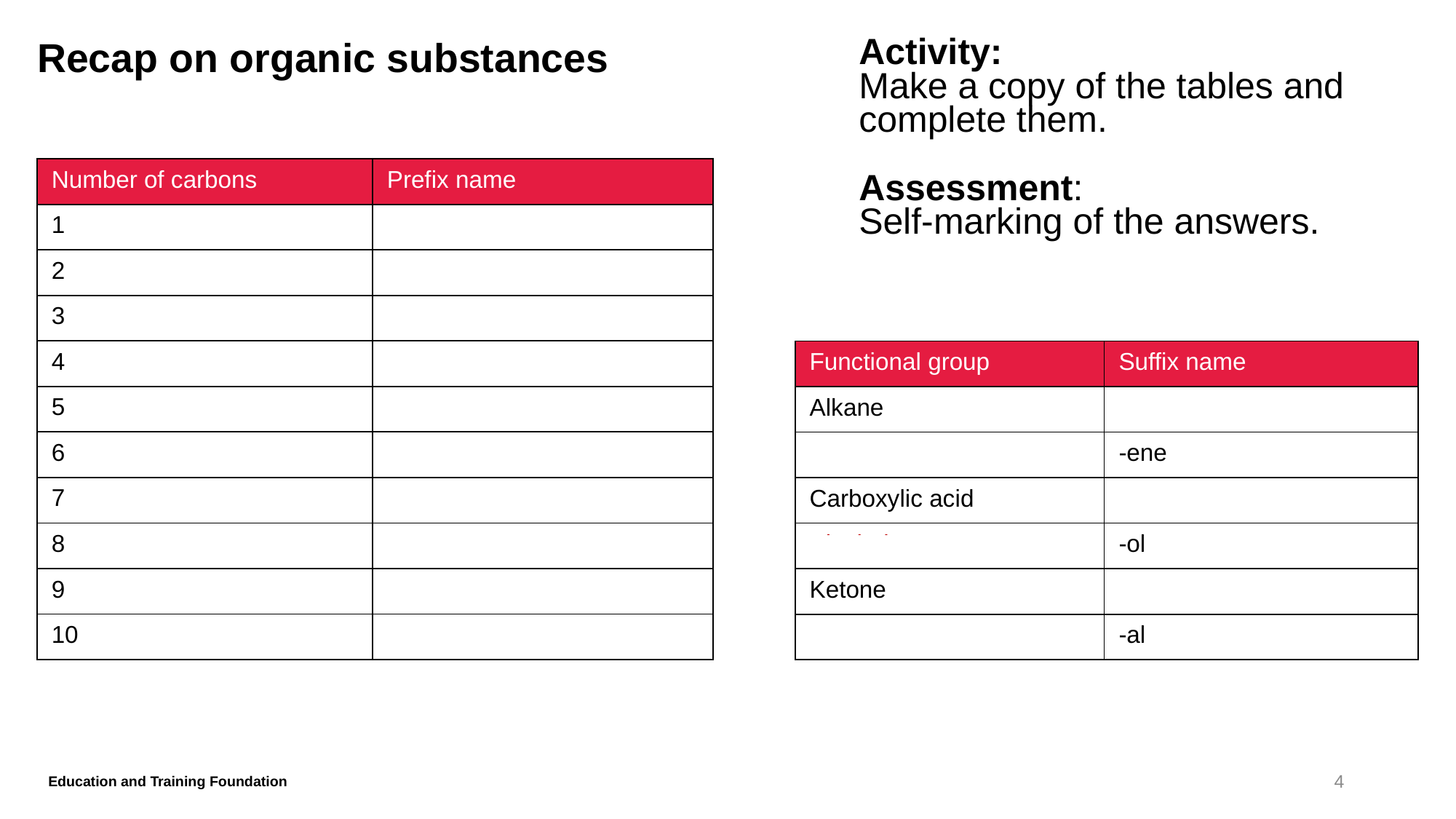

Activity:
Make a copy of the tables and complete them.

Assessment:
Self-marking of the answers.

# Recap on organic substances
| Number of carbons | Prefix name |
| --- | --- |
| 1 | Meth |
| 2 | Eth |
| 3 | Prop |
| 4 | But |
| 5 | Pent |
| 6 | Hex |
| 7 | Hept |
| 8 | Oct |
| 9 | Non |
| 10 | Dec |

| Functional group | Suffix name |
| --- | --- |
| Alkane | -ane |
| Alkene | -ene |
| Carboxylic acid | -oic acid |
| Alcohol | -ol |
| Ketone | -one |
| Aldehyde | -al |

4
Education and Training Foundation